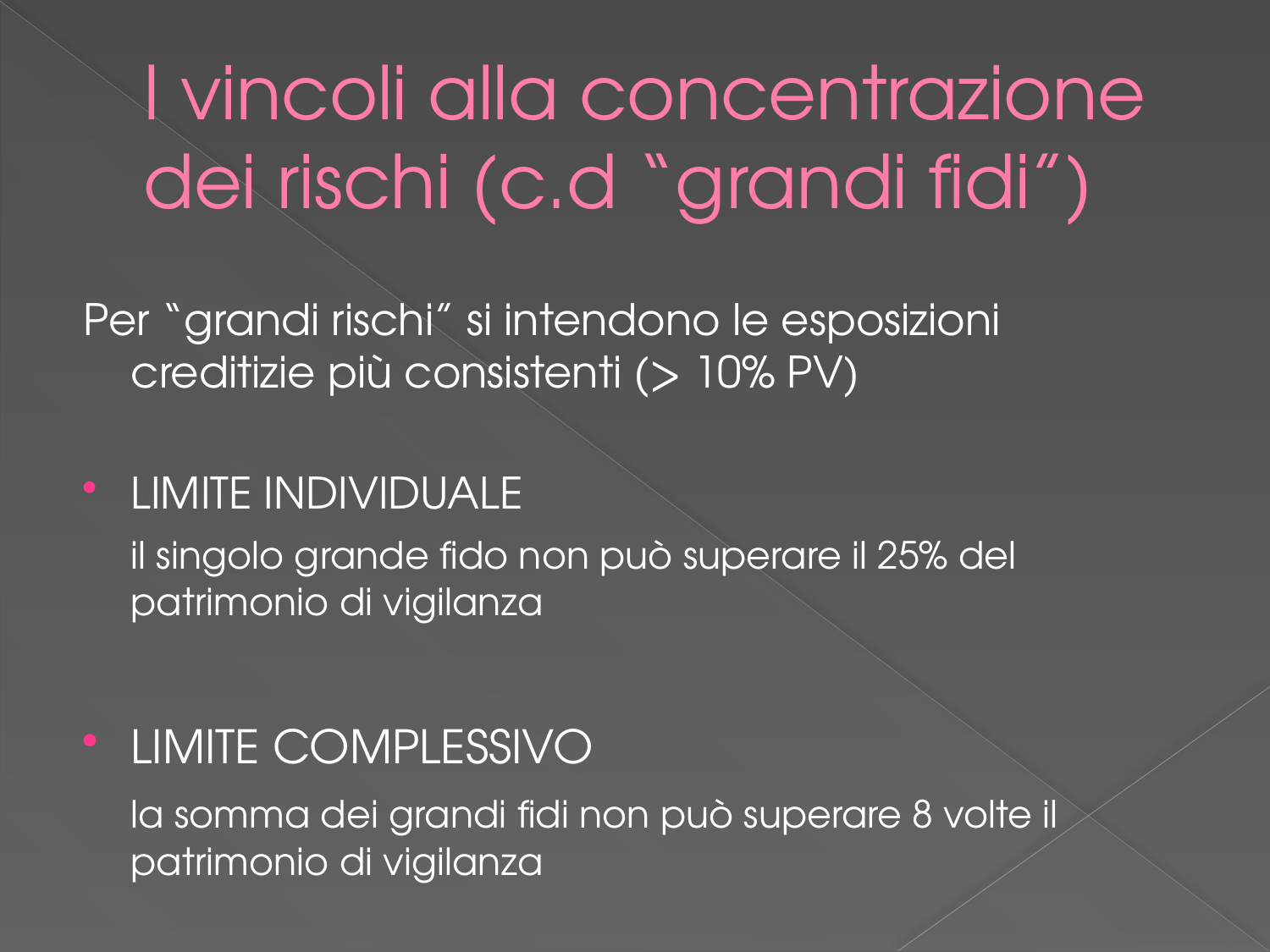

# I vincoli alla concentrazione dei rischi (c.d “grandi fidi”)
Per “grandi rischi” si intendono le esposizioni creditizie più consistenti (> 10% PV)

LIMITE INDIVIDUALE
	il singolo grande fido non può superare il 25% del patrimonio di vigilanza

LIMITE COMPLESSIVO
	la somma dei grandi fidi non può superare 8 volte il patrimonio di vigilanza